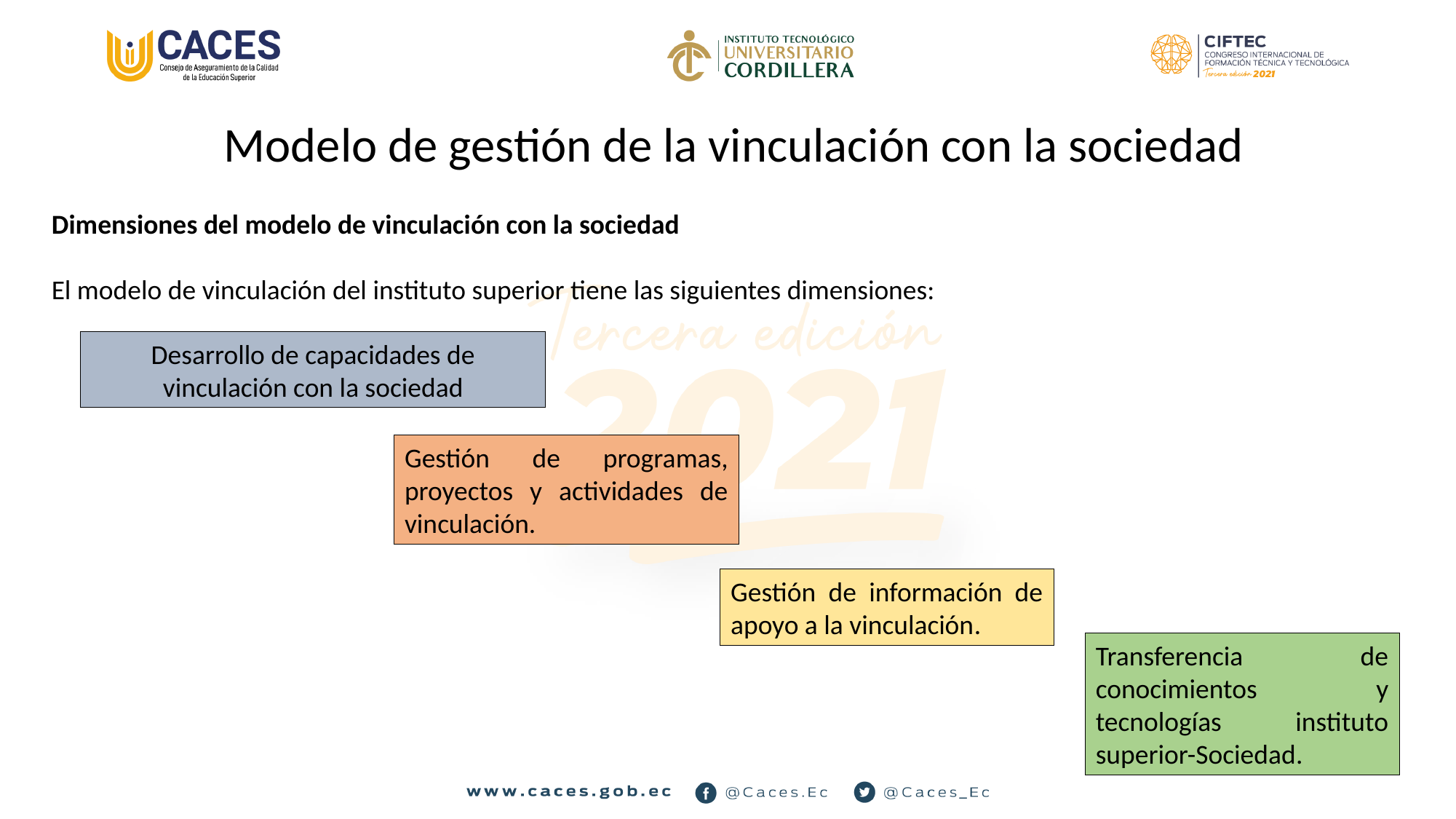

# Modelo de gestión de la vinculación con la sociedad
Dimensiones del modelo de vinculación con la sociedad

El modelo de vinculación del instituto superior tiene las siguientes dimensiones:

Desarrollo de capacidades de vinculación con la sociedad
Gestión de programas, proyectos y actividades de vinculación.
Gestión de información de apoyo a la vinculación.
Transferencia de conocimientos y tecnologías instituto superior-Sociedad.